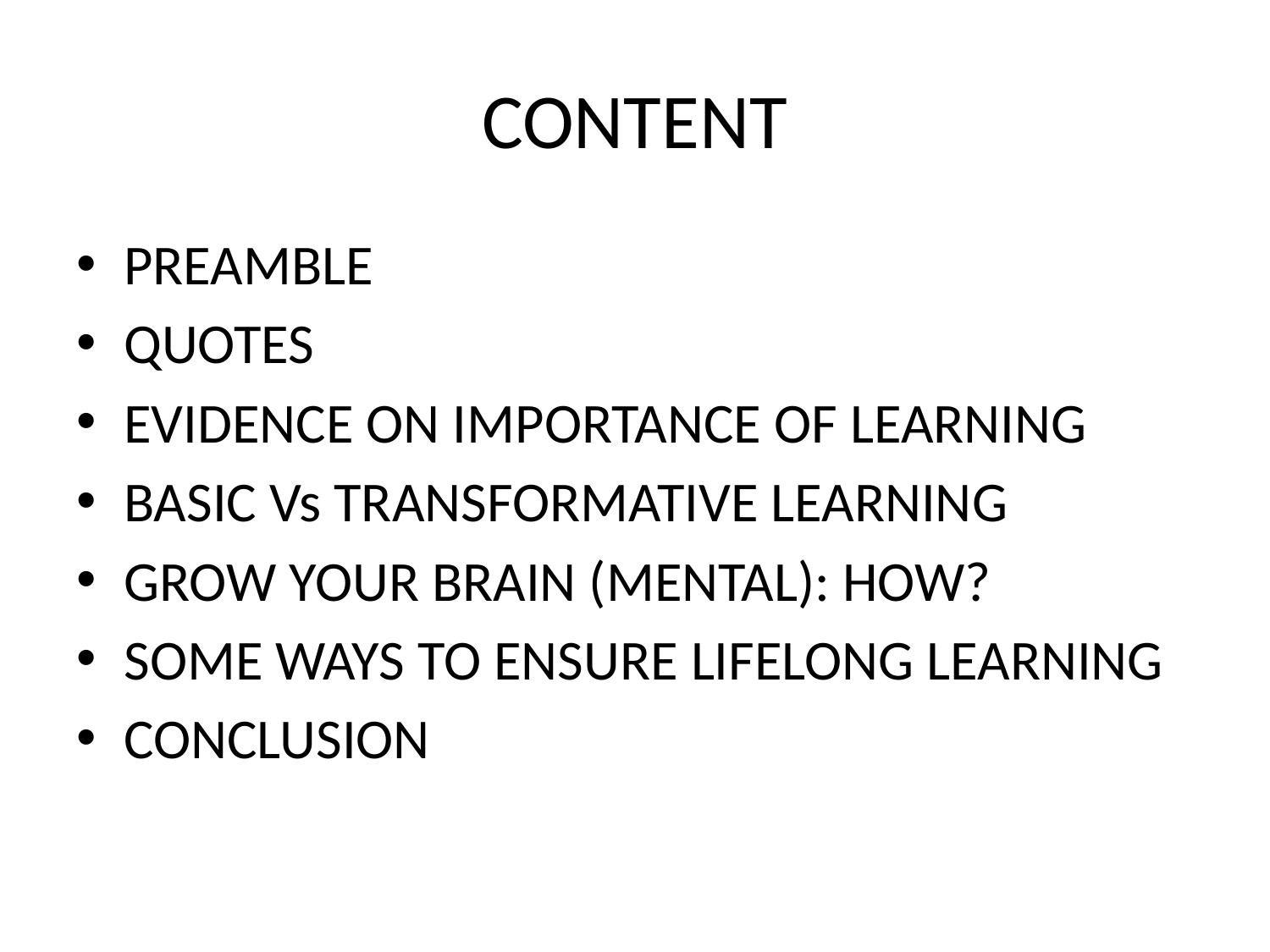

# CONTENT
PREAMBLE
QUOTES
EVIDENCE ON IMPORTANCE OF LEARNING
BASIC Vs TRANSFORMATIVE LEARNING
GROW YOUR BRAIN (MENTAL): HOW?
SOME WAYS TO ENSURE LIFELONG LEARNING
CONCLUSION